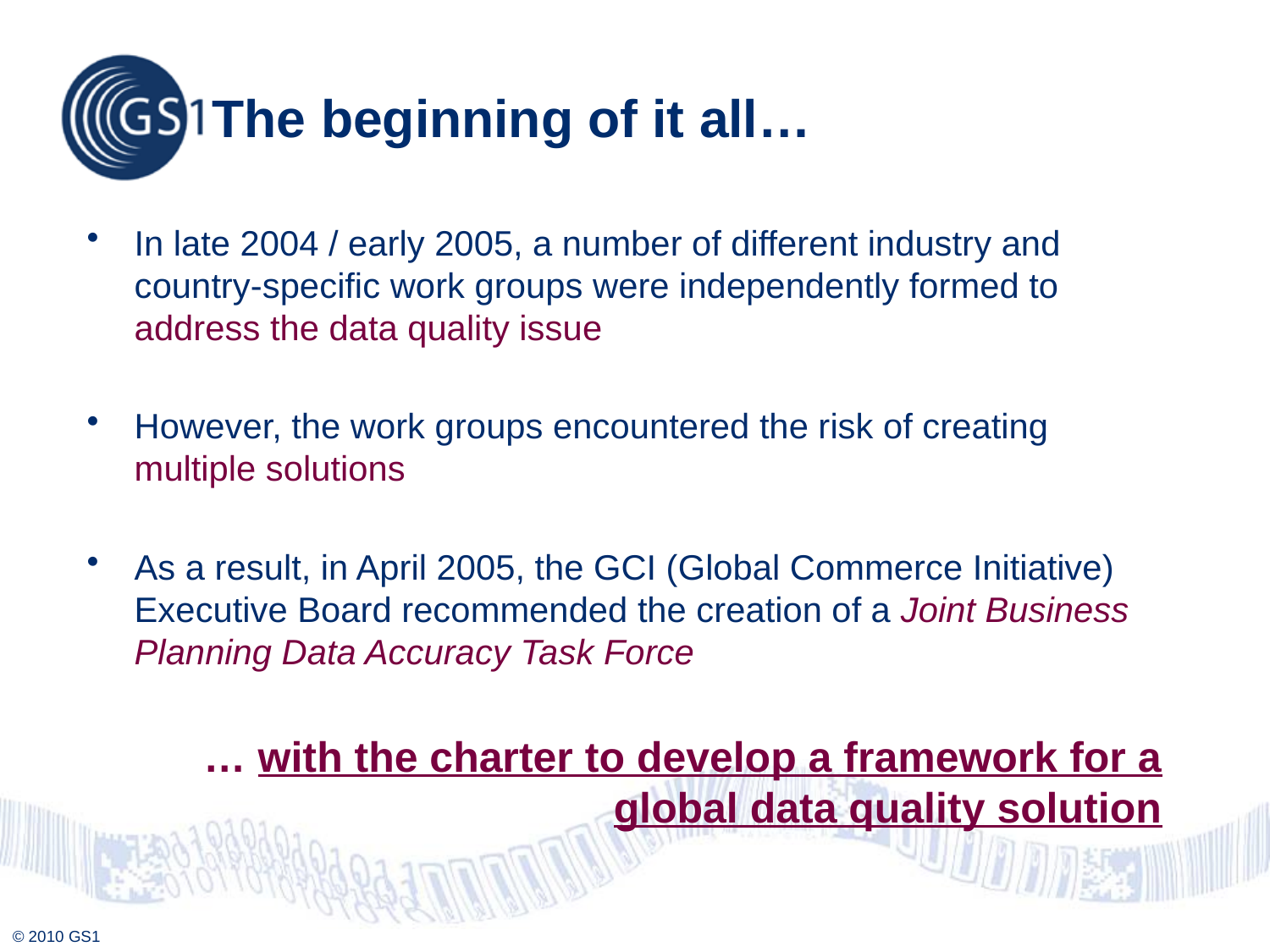

# The beginning of it all…
In late 2004 / early 2005, a number of different industry and country-specific work groups were independently formed to address the data quality issue

However, the work groups encountered the risk of creating multiple solutions

As a result, in April 2005, the GCI (Global Commerce Initiative) Executive Board recommended the creation of a Joint Business Planning Data Accuracy Task Force

… with the charter to develop a framework for a global data quality solution